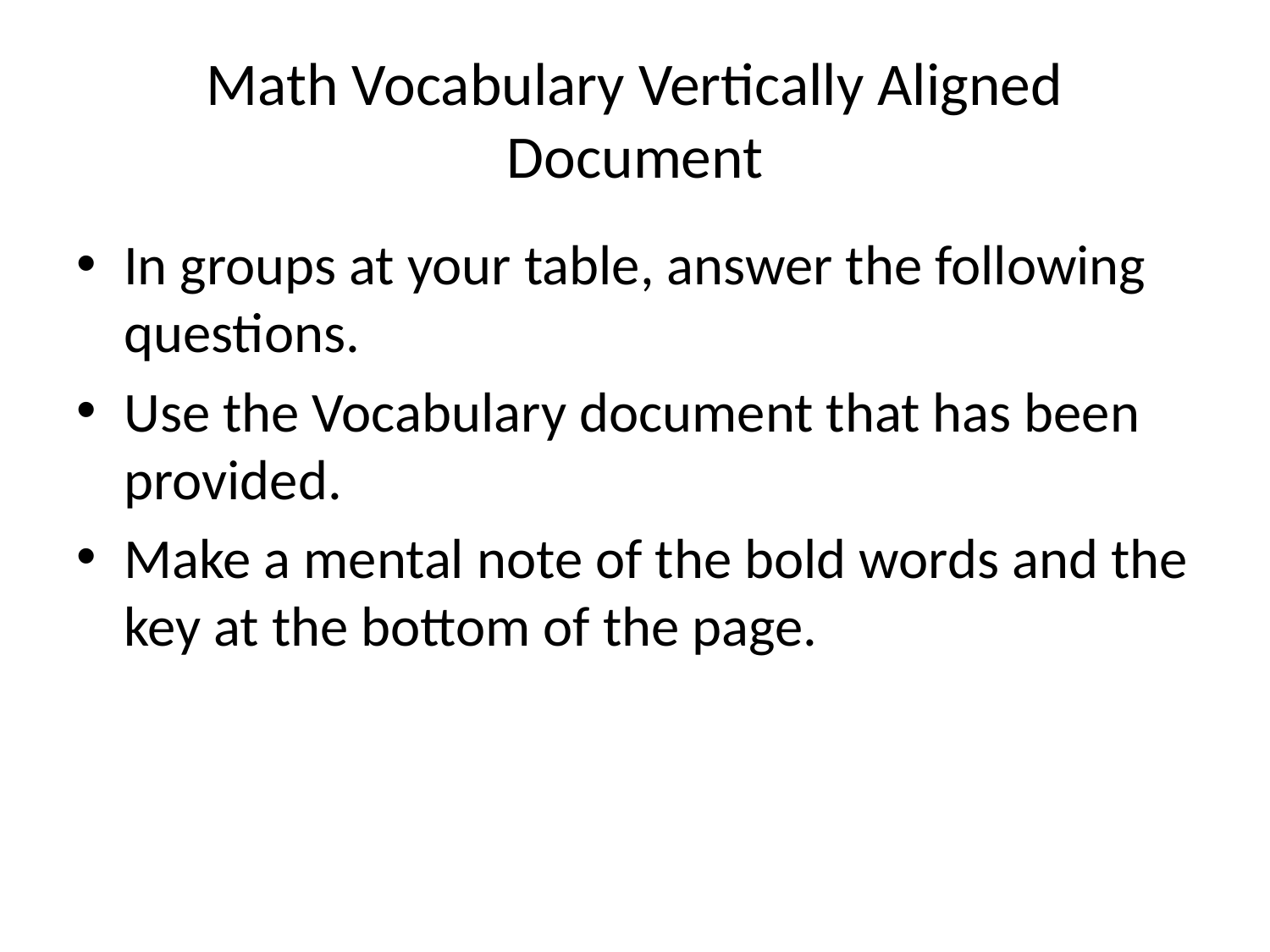

# Math Vocabulary Vertically Aligned Document
In groups at your table, answer the following questions.
Use the Vocabulary document that has been provided.
Make a mental note of the bold words and the key at the bottom of the page.